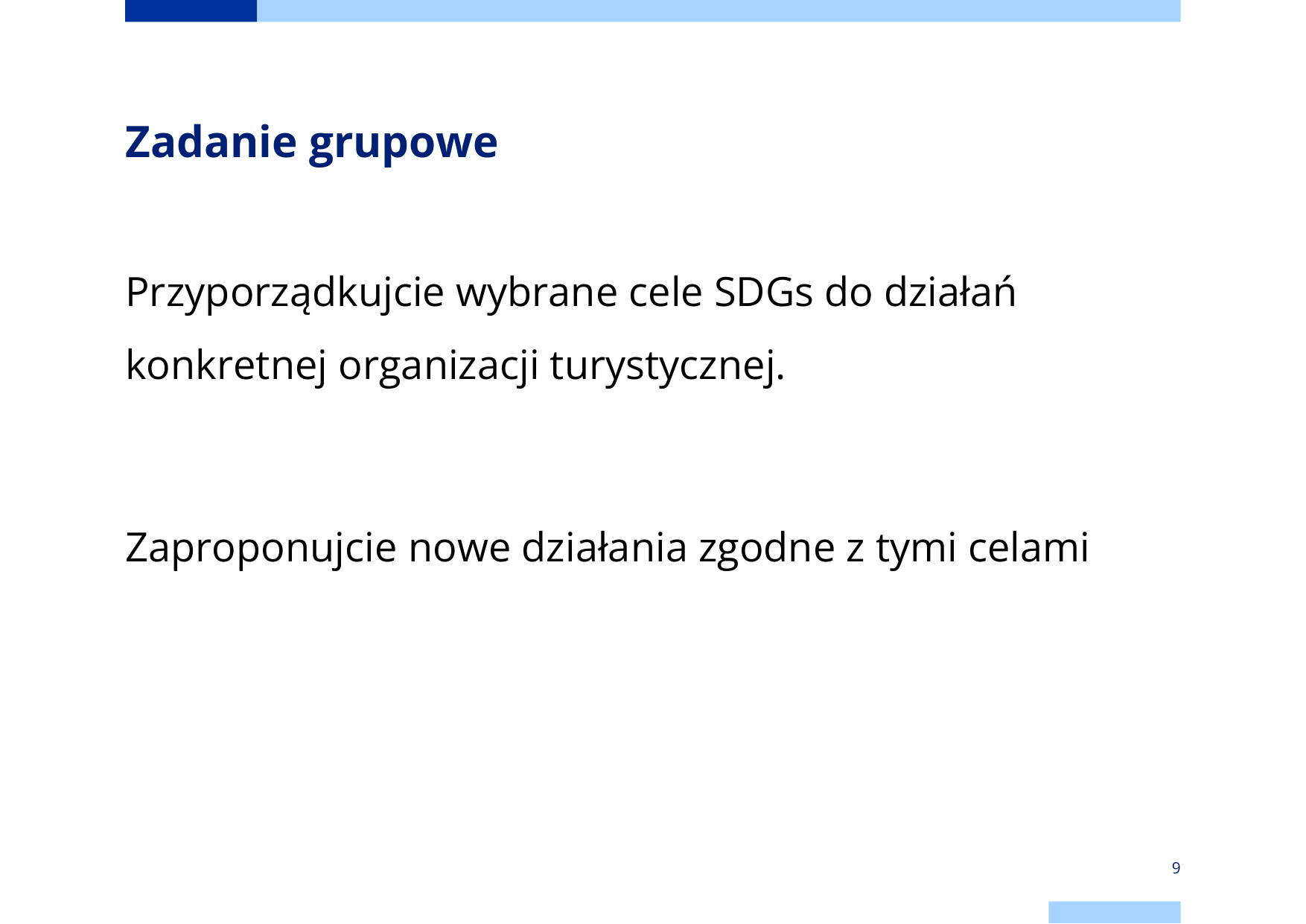

# Zadanie grupowe
Przyporządkujcie wybrane cele SDGs do działań konkretnej organizacji turystycznej.

Zaproponujcie nowe działania zgodne z tymi celami
9